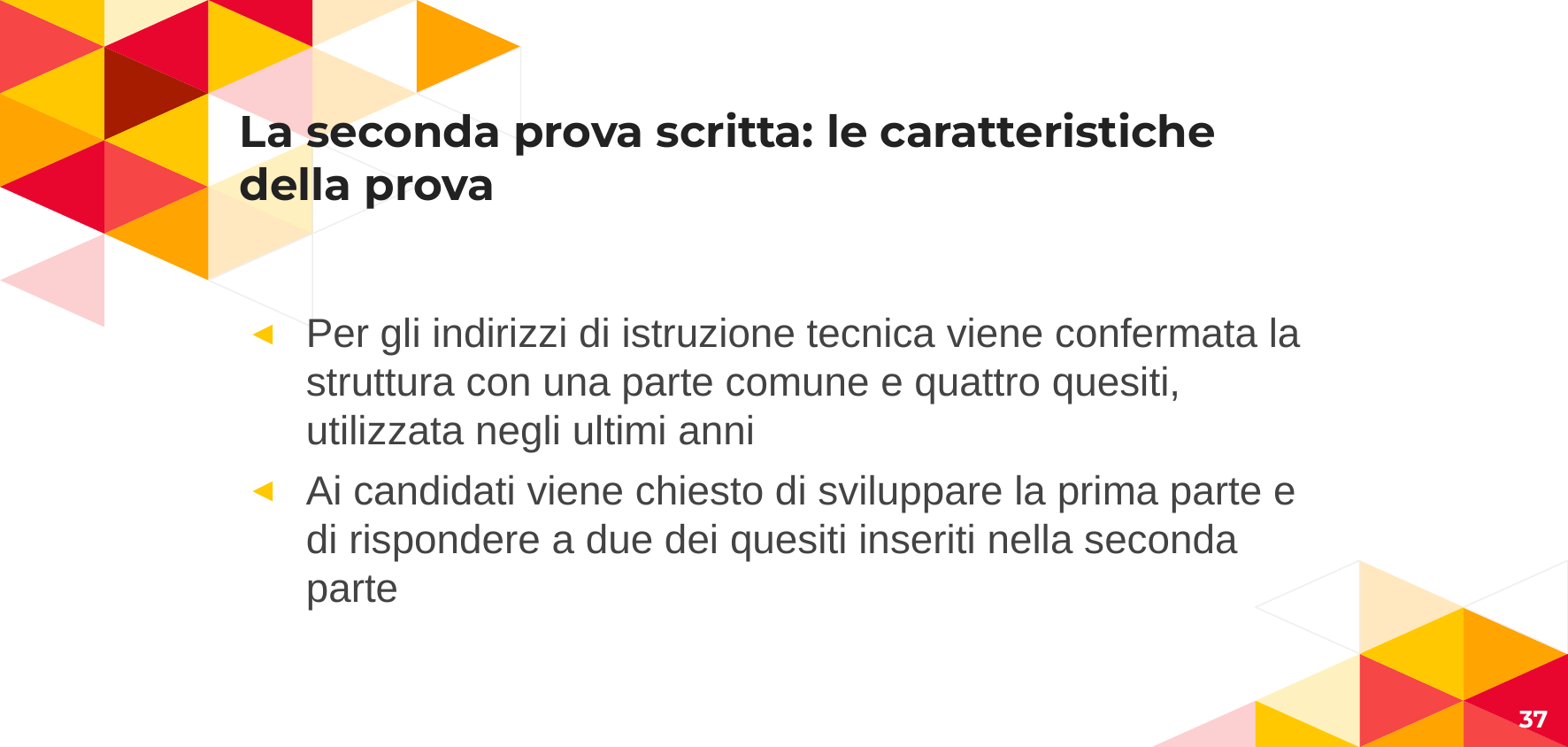

# La seconda prova scritta: le caratteristiche della prova

Per gli indirizzi di istruzione tecnica viene confermata la struttura con una parte comune e quattro quesiti, utilizzata negli ultimi anni
Ai candidati viene chiesto di sviluppare la prima parte e di rispondere a due dei quesiti inseriti nella seconda parte
37